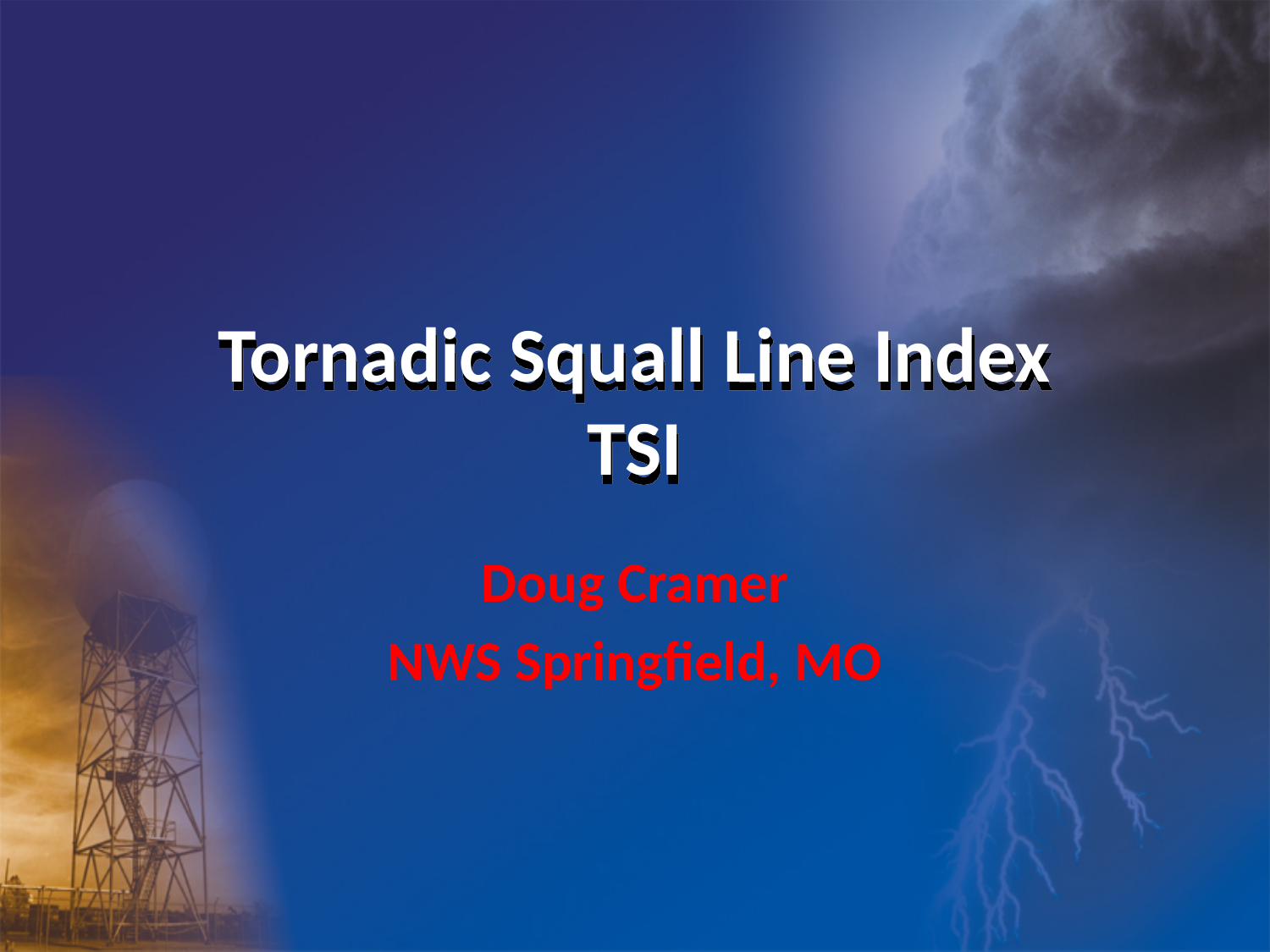

# Tornadic Squall Line Index TSI
Doug Cramer
NWS Springfield, MO